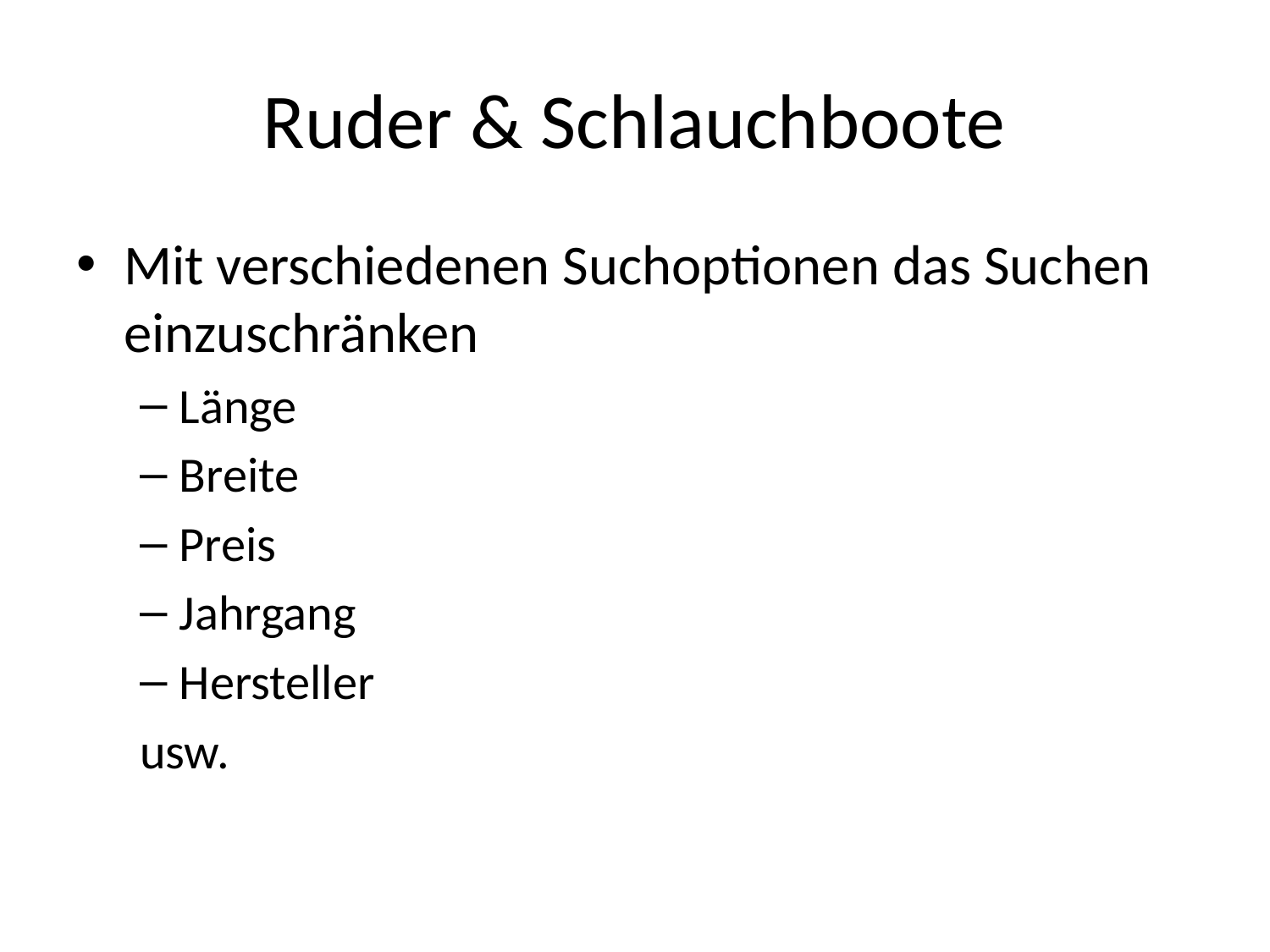

# Ruder & Schlauchboote
Mit verschiedenen Suchoptionen das Suchen einzuschränken
Länge
Breite
Preis
Jahrgang
Hersteller
usw.